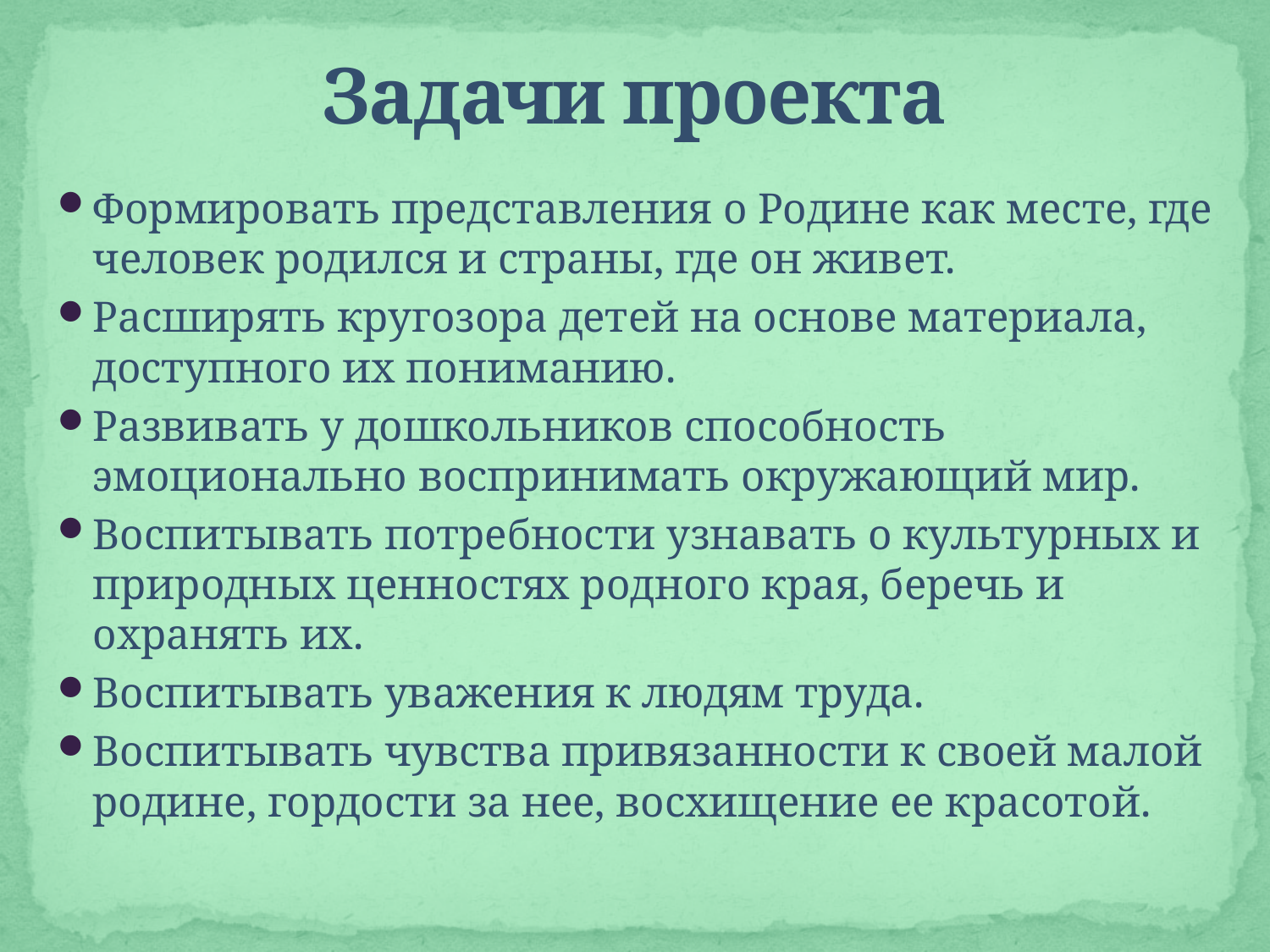

# Задачи проекта
Формировать представления о Родине как месте, где человек родился и страны, где он живет.
Расширять кругозора детей на основе материала, доступного их пониманию.
Развивать у дошкольников способность эмоционально воспринимать окружающий мир.
Воспитывать потребности узнавать о культурных и природных ценностях родного края, беречь и охранять их.
Воспитывать уважения к людям труда.
Воспитывать чувства привязанности к своей малой родине, гордости за нее, восхищение ее красотой.